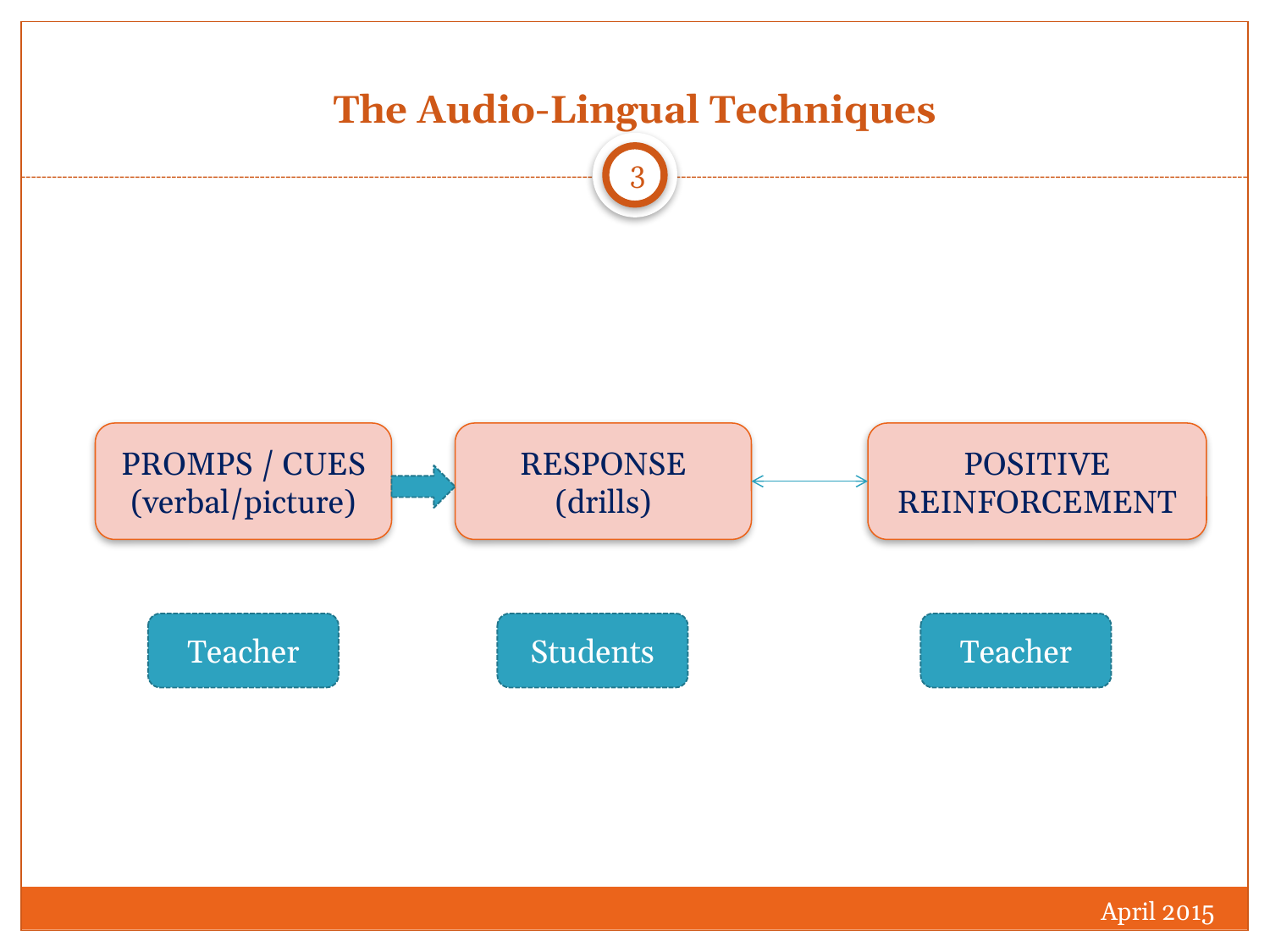

# The Audio-Lingual Techniques
3

PROMPS / CUES
(verbal/picture)
RESPONSE
(drills)
POSITIVE REINFORCEMENT

Teacher
Students
Teacher
April 2015